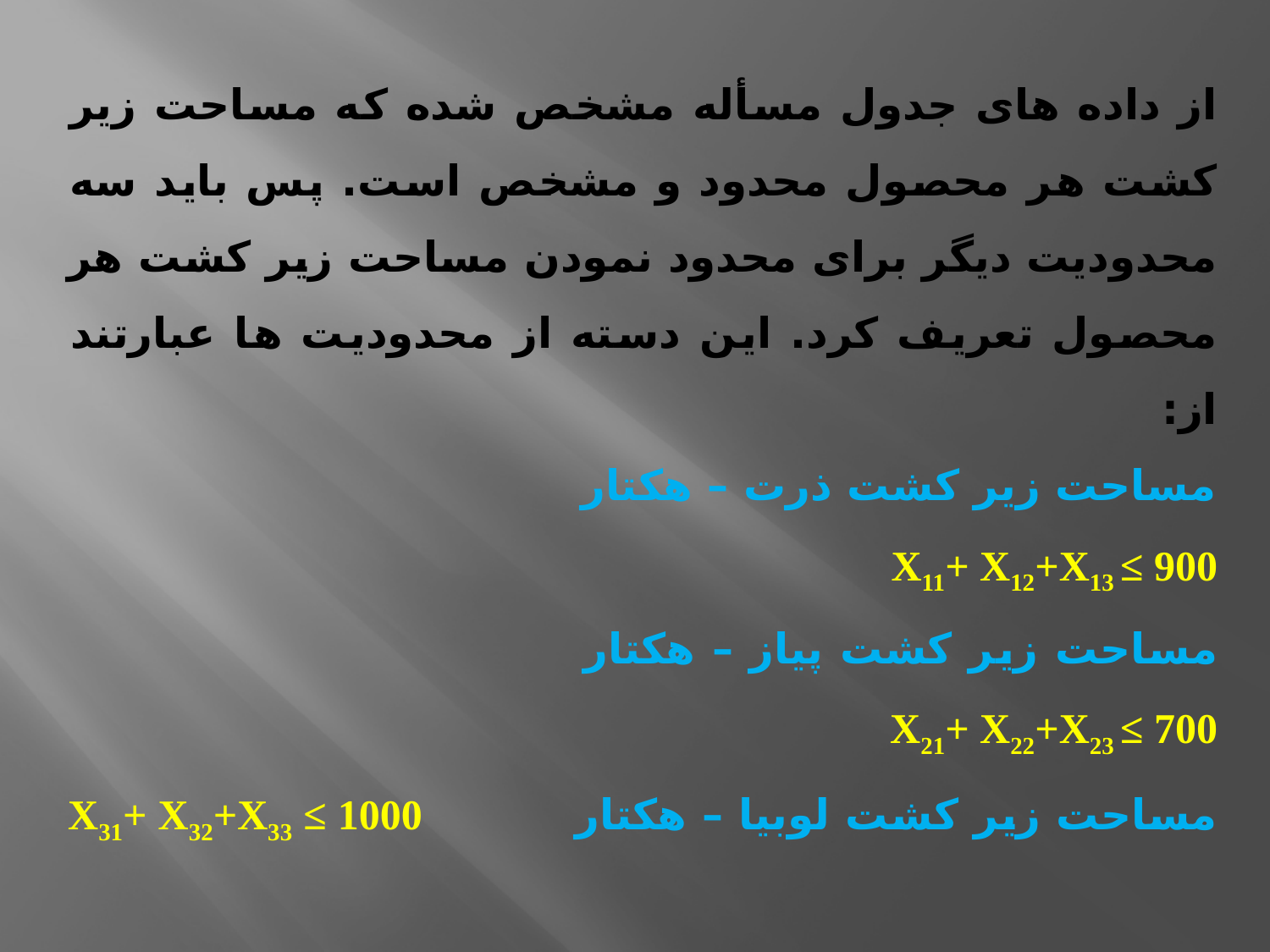

از داده های جدول مسأله مشخص شده که مساحت زیر کشت هر محصول محدود و مشخص است. پس باید سه محدودیت دیگر برای محدود نمودن مساحت زیر کشت هر محصول تعریف کرد. این دسته از محدودیت ها عبارتند از:
مساحت زیر کشت ذرت – هکتار                                 X11+ X12+X13 ≤ 900
مساحت زیر کشت پیاز – هکتار                                X21+ X22+X23 ≤ 700
مساحت زیر کشت لوبیا – هکتار          X31+ X32+X33 ≤ 1000